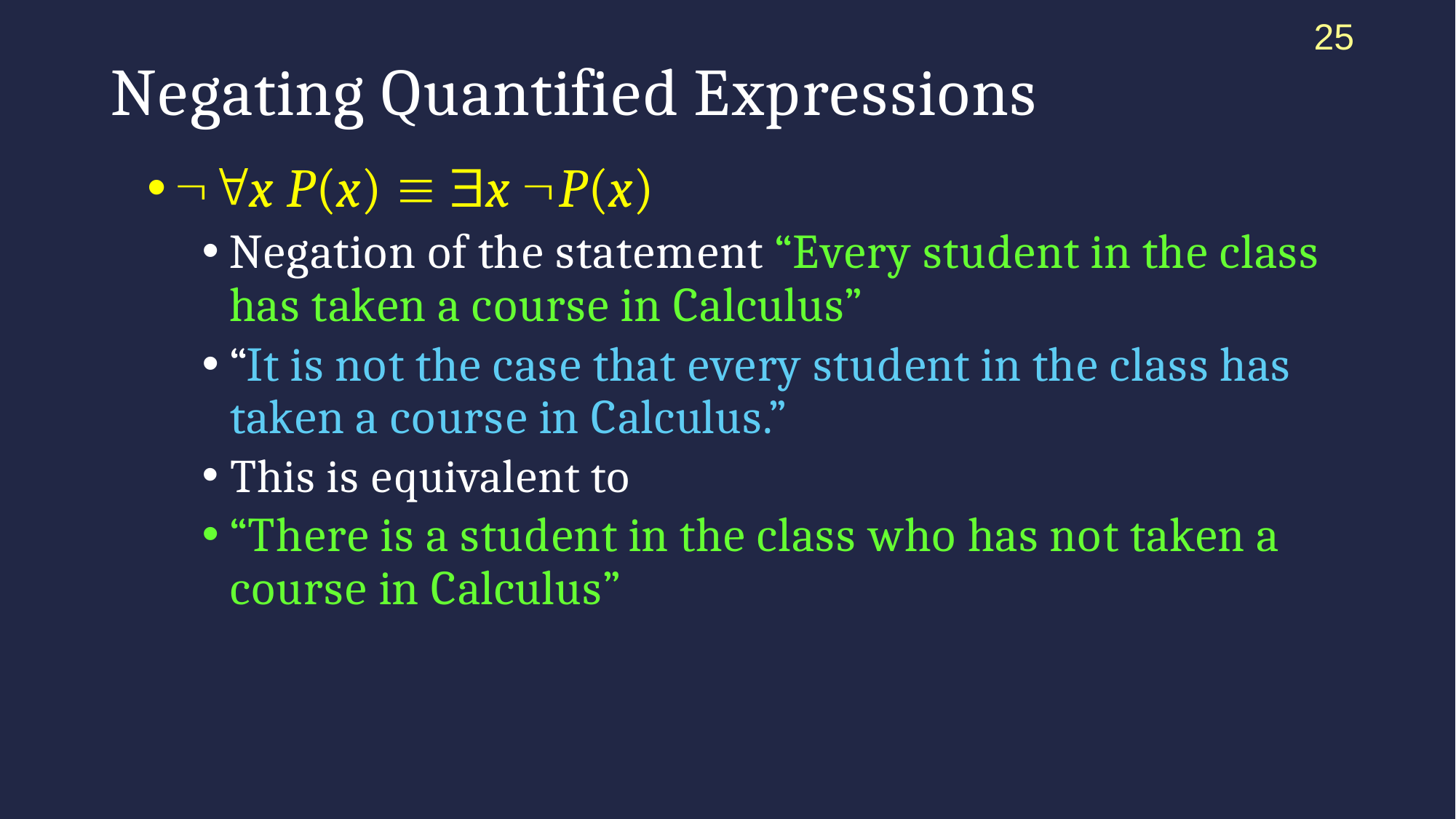

25
# Negating Quantified Expressions
¬∀x P(x) ≡ ∃x ¬P(x)
Negation of the statement “Every student in the class has taken a course in Calculus”
“It is not the case that every student in the class has taken a course in Calculus.”
This is equivalent to
“There is a student in the class who has not taken a course in Calculus”